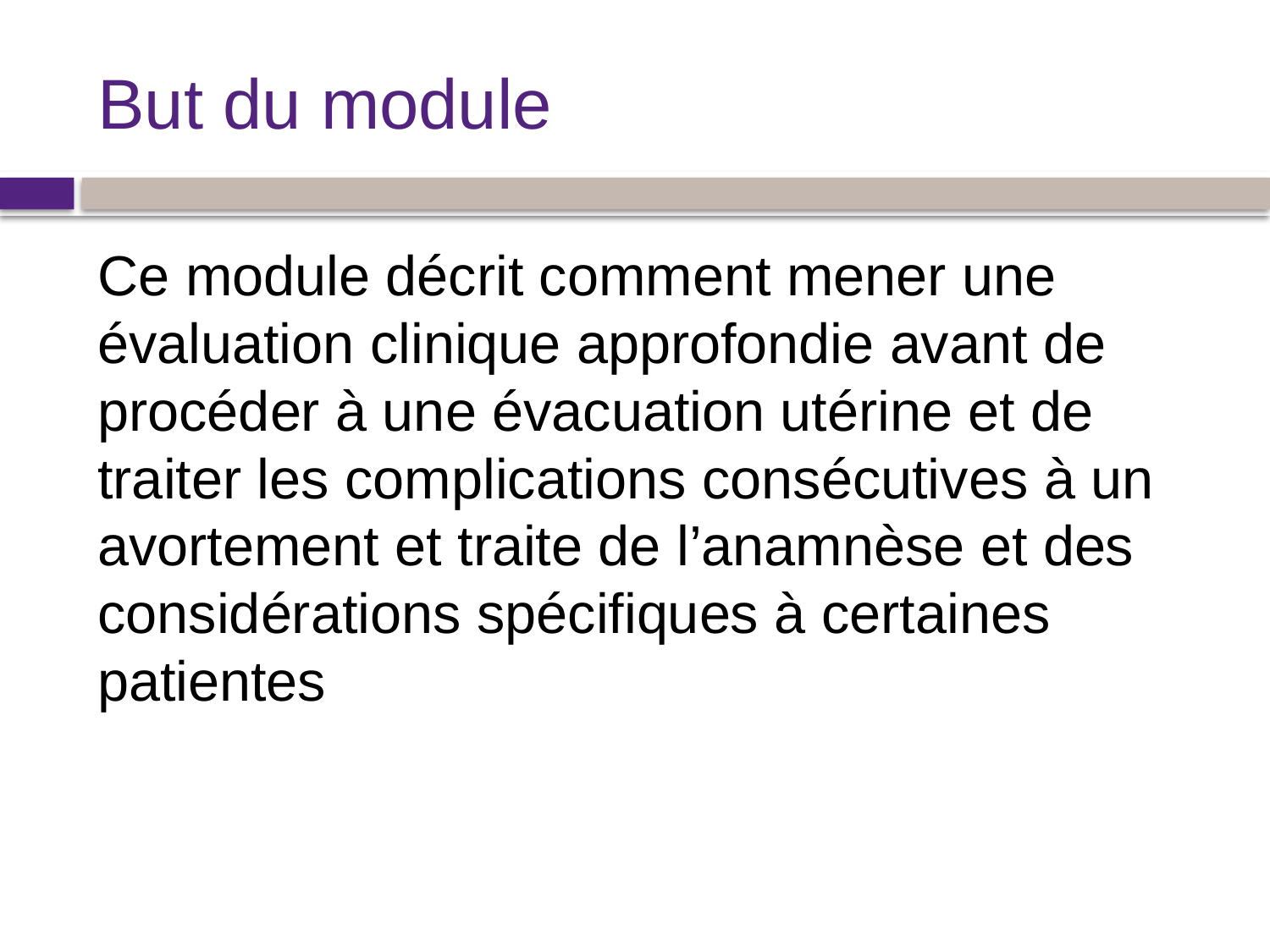

# But du module
Ce module décrit comment mener une évaluation clinique approfondie avant de procéder à une évacuation utérine et de traiter les complications consécutives à un avortement et traite de l’anamnèse et des considérations spécifiques à certaines patientes